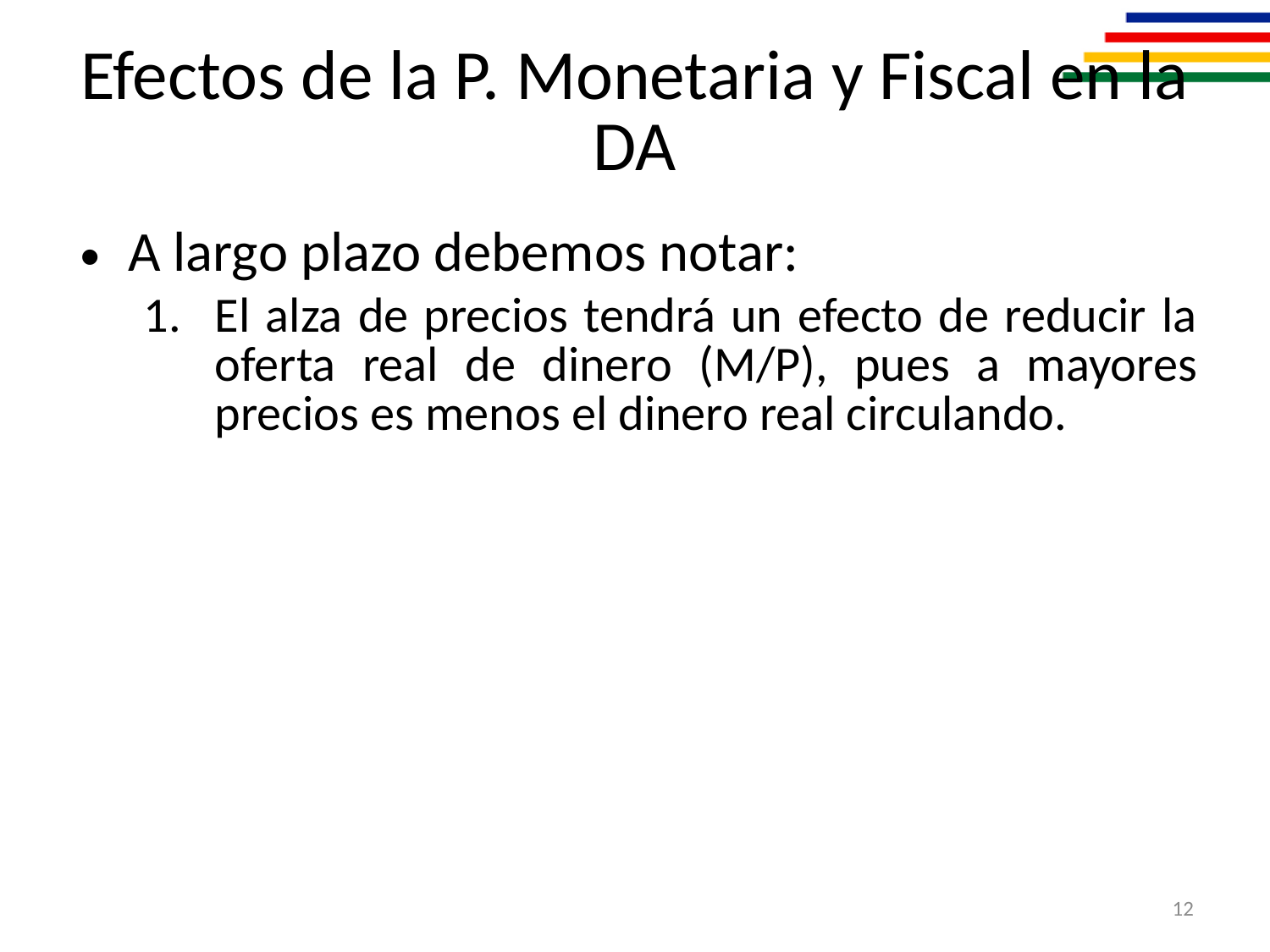

Efectos de la P. Monetaria y Fiscal en la DA
A largo plazo debemos notar:
El alza de precios tendrá un efecto de reducir la oferta real de dinero (M/P), pues a mayores precios es menos el dinero real circulando.
12